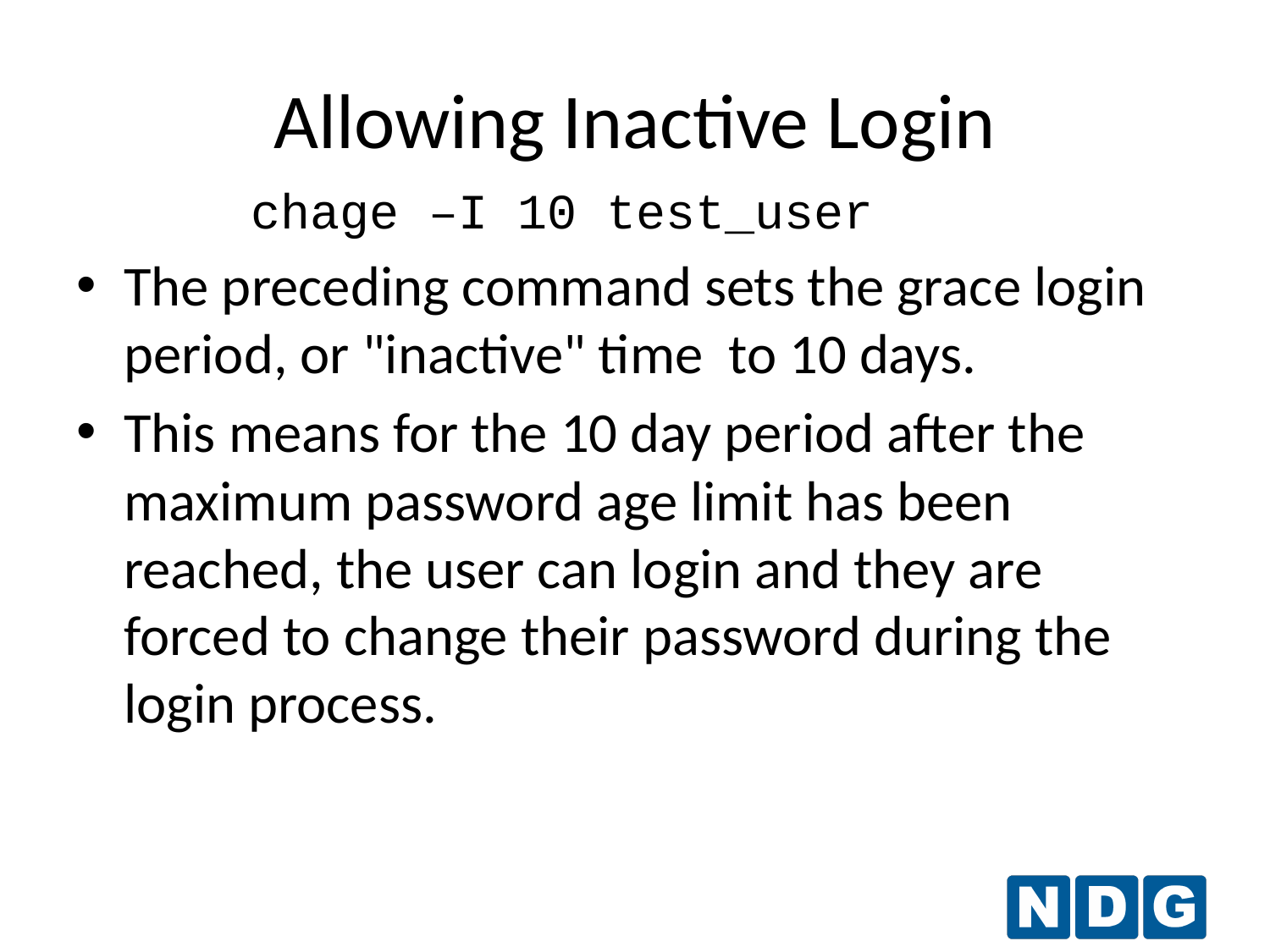

Allowing Inactive Login
chage –I 10 test_user
The preceding command sets the grace login period, or "inactive" time  to 10 days.
This means for the 10 day period after the maximum password age limit has been reached, the user can login and they are forced to change their password during the login process.